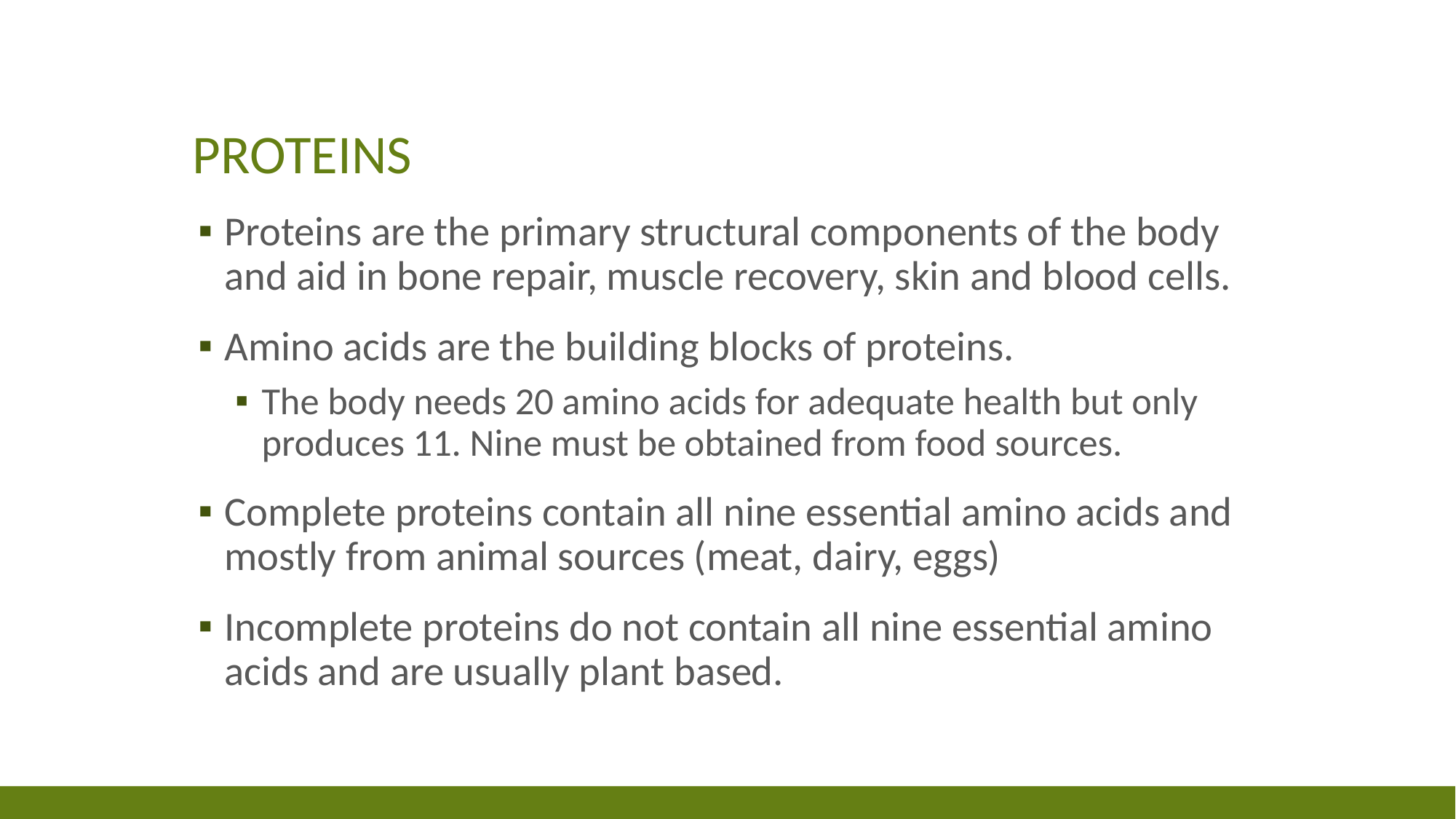

# Proteins
Proteins are the primary structural components of the body and aid in bone repair, muscle recovery, skin and blood cells.
Amino acids are the building blocks of proteins.
The body needs 20 amino acids for adequate health but only produces 11. Nine must be obtained from food sources.
Complete proteins contain all nine essential amino acids and mostly from animal sources (meat, dairy, eggs)
Incomplete proteins do not contain all nine essential amino acids and are usually plant based.